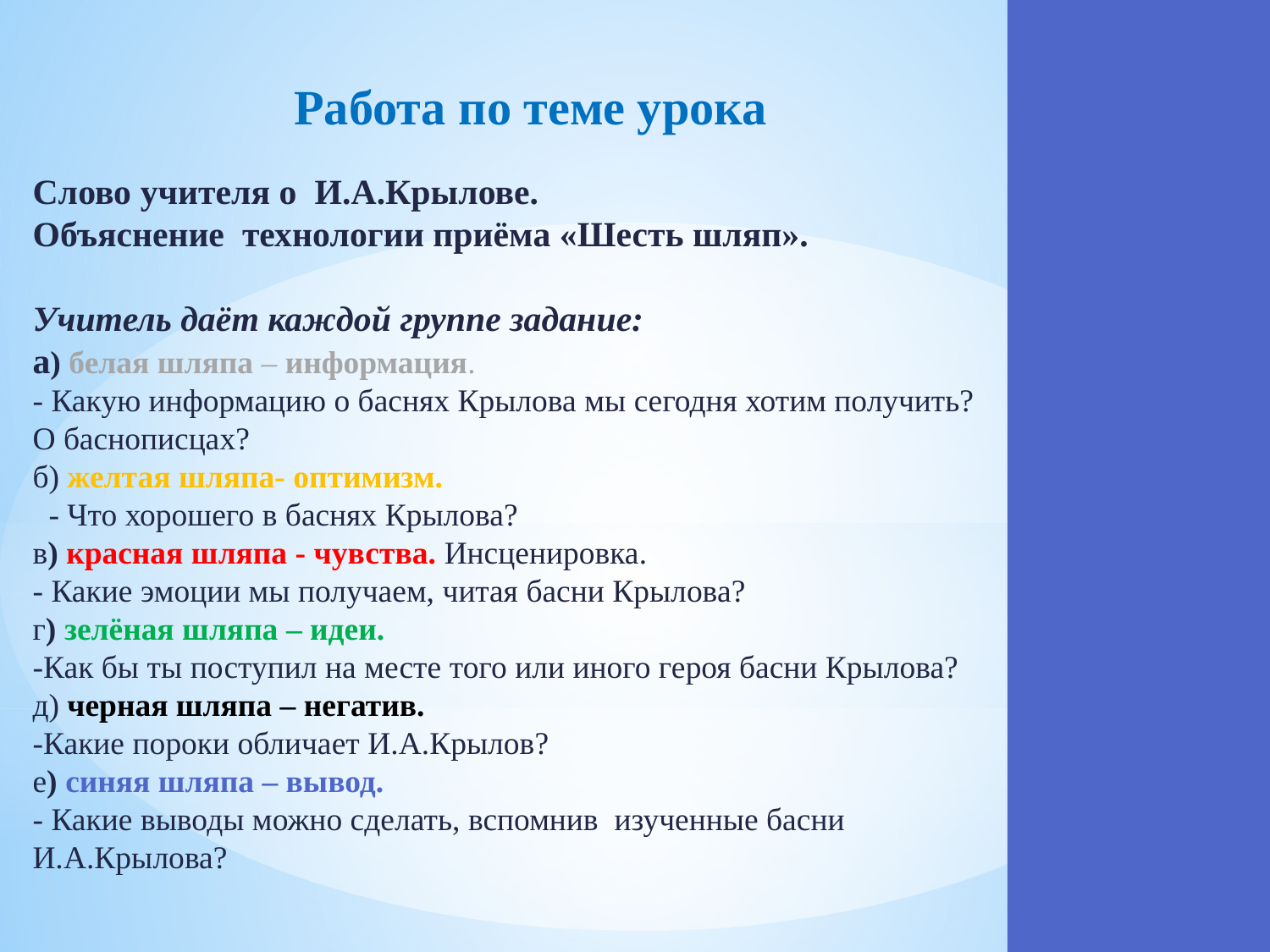

Работа по теме урока
Слово учителя о  И.А.Крылове.
Объяснение  технологии приёма «Шесть шляп».

Учитель даёт каждой группе задание:
а) белая шляпа – информация.
- Какую информацию о баснях Крылова мы сегодня хотим получить?
О баснописцах?
б) желтая шляпа- оптимизм.
  - Что хорошего в баснях Крылова?
в) красная шляпа - чувства. Инсценировка.
- Какие эмоции мы получаем, читая басни Крылова?
г) зелёная шляпа – идеи.
-Как бы ты поступил на месте того или иного героя басни Крылова?
д) черная шляпа – негатив.
-Какие пороки обличает И.А.Крылов?
е) синяя шляпа – вывод.
- Какие выводы можно сделать, вспомнив  изученные басни И.А.Крылова?